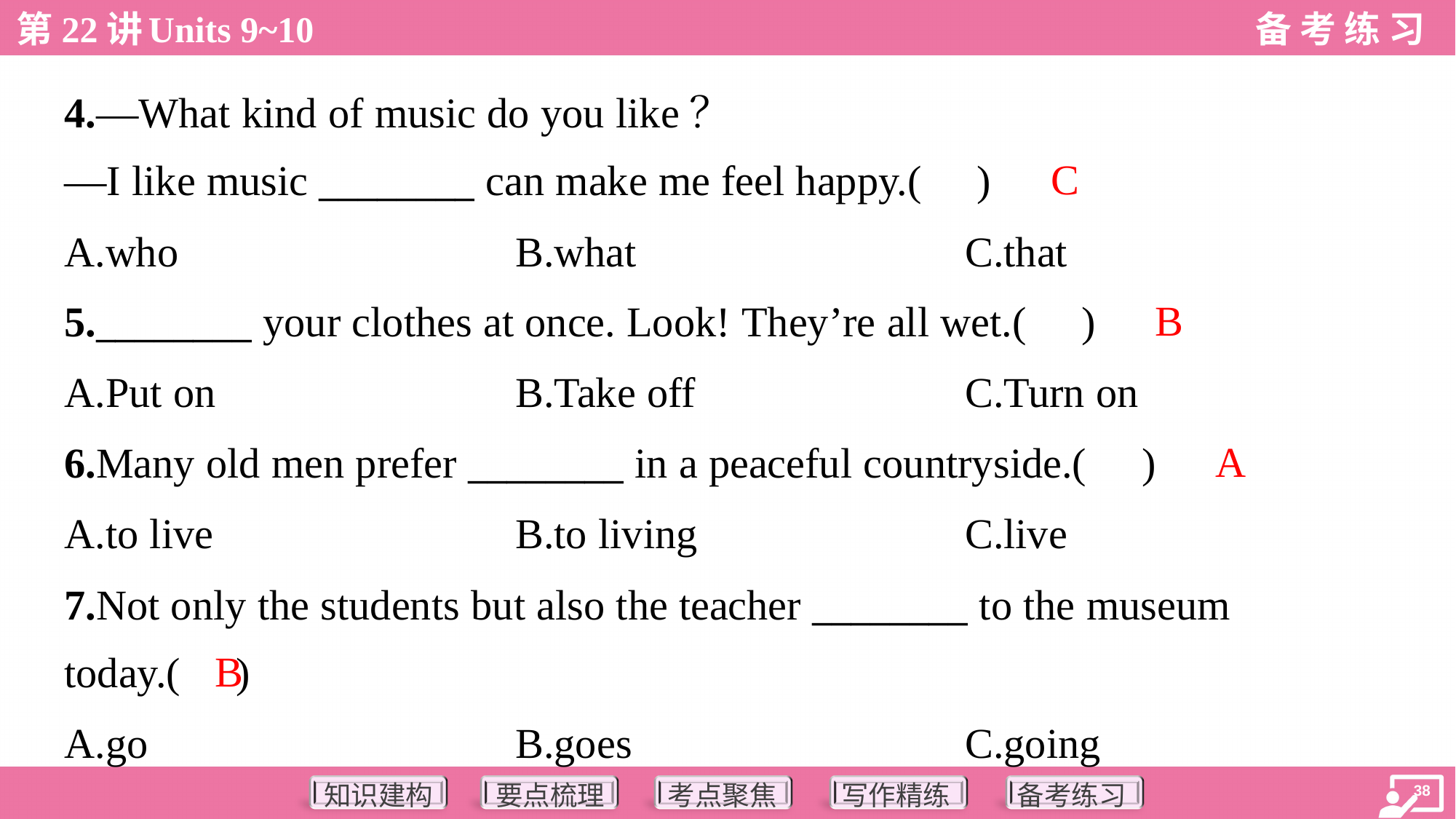

4.—What kind of music do you like？
—I like music ________ can make me feel happy.(     )
C
A.who	B.what	C.that
B
5.________ your clothes at once. Look! They’re all wet.(     )
A.Put on	B.Take off	C.Turn on
A
6.Many old men prefer ________ in a peaceful countryside.(     )
A.to live	B.to living	C.live
7.Not only the students but also the teacher ________ to the museum
today.(     )
B
A.go	B.goes	C.going